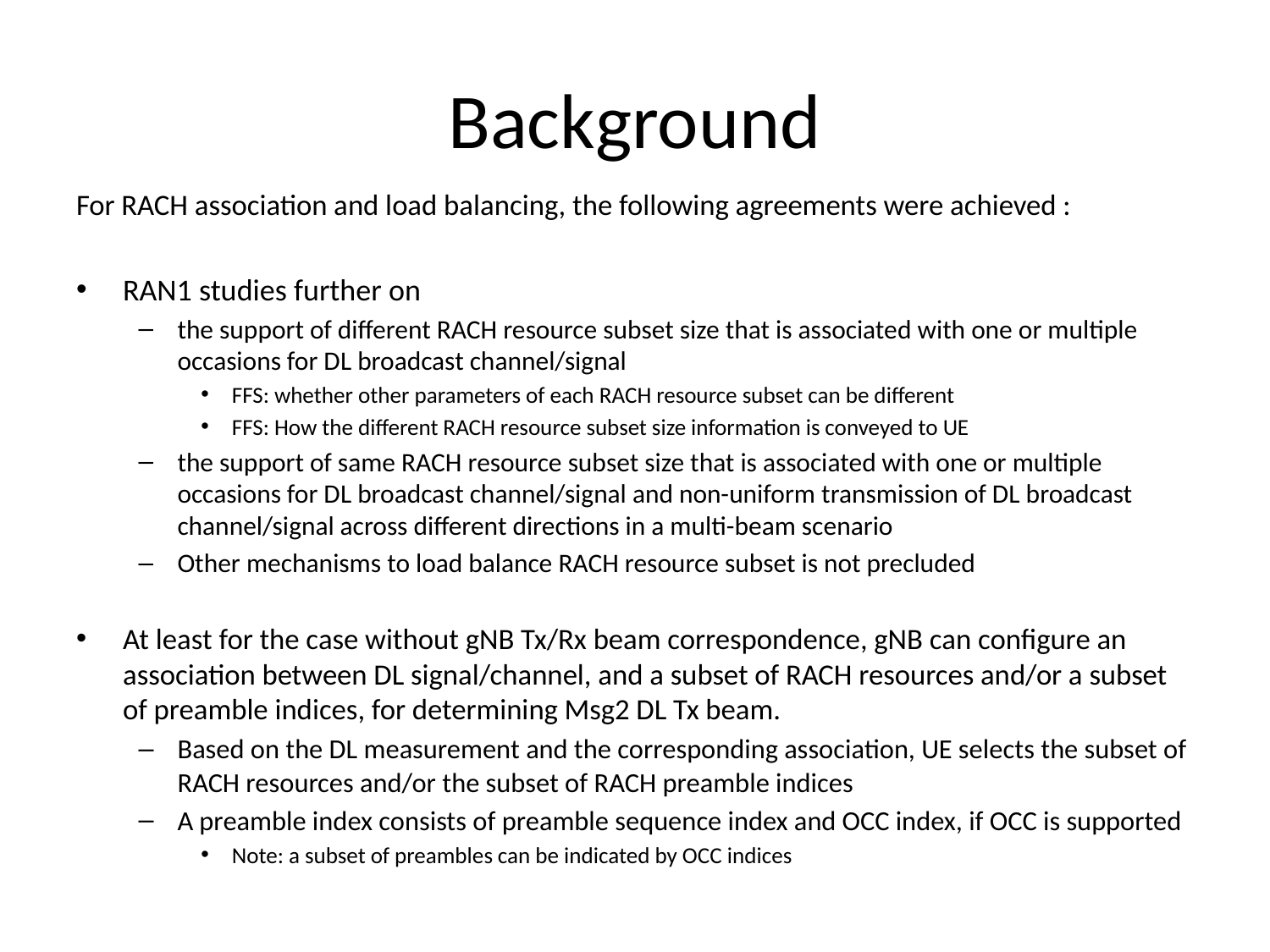

# Background
For RACH association and load balancing, the following agreements were achieved :

RAN1 studies further on
the support of different RACH resource subset size that is associated with one or multiple occasions for DL broadcast channel/signal
FFS: whether other parameters of each RACH resource subset can be different
FFS: How the different RACH resource subset size information is conveyed to UE
the support of same RACH resource subset size that is associated with one or multiple occasions for DL broadcast channel/signal and non-uniform transmission of DL broadcast channel/signal across different directions in a multi-beam scenario
Other mechanisms to load balance RACH resource subset is not precluded

At least for the case without gNB Tx/Rx beam correspondence, gNB can configure an association between DL signal/channel, and a subset of RACH resources and/or a subset of preamble indices, for determining Msg2 DL Tx beam.
Based on the DL measurement and the corresponding association, UE selects the subset of RACH resources and/or the subset of RACH preamble indices
A preamble index consists of preamble sequence index and OCC index, if OCC is supported
Note: a subset of preambles can be indicated by OCC indices